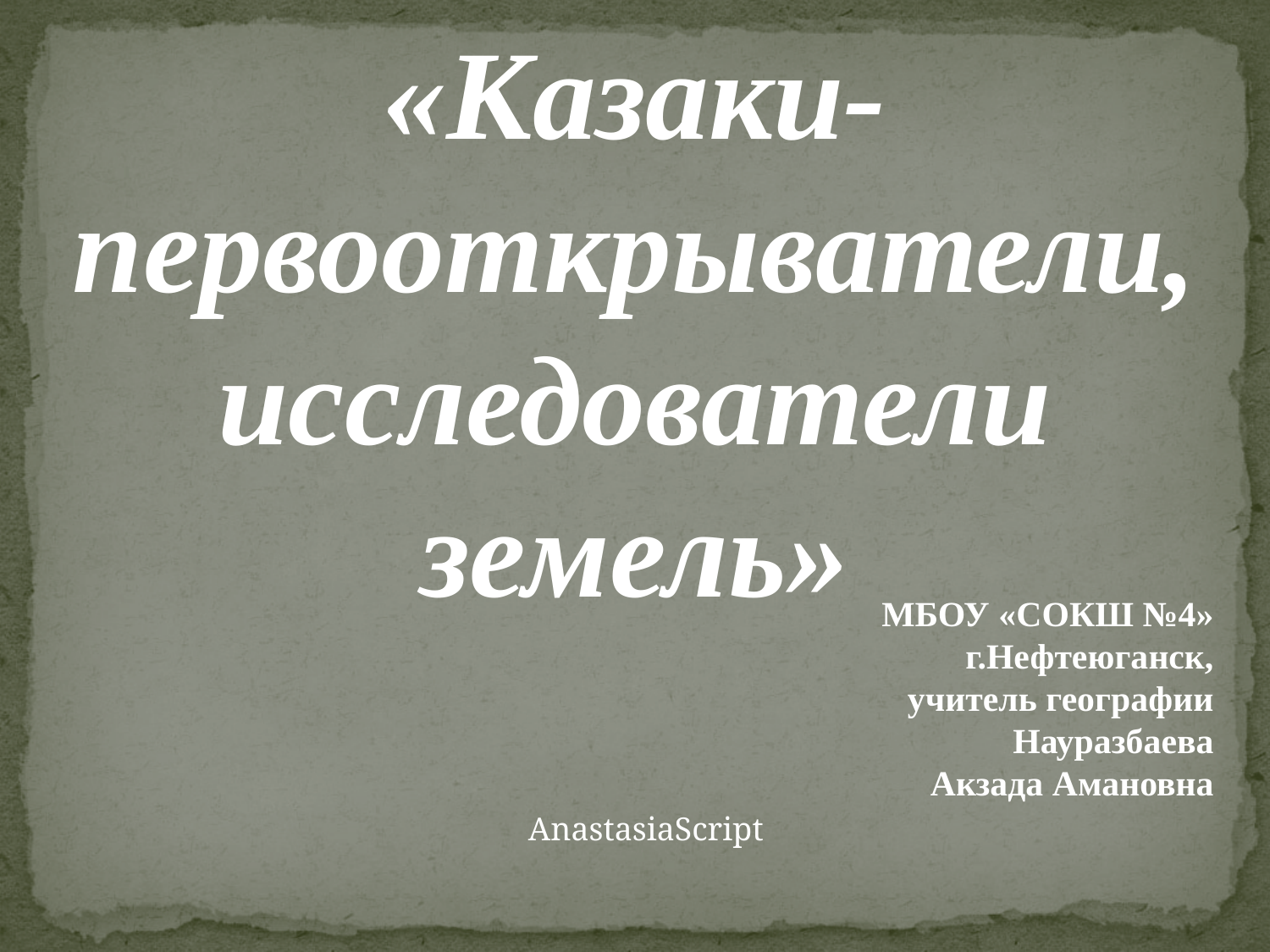

«Казаки-первооткрыватели, исследователи земель»
МБОУ «СОКШ №4» г.Нефтеюганск,
учитель географии
Науразбаева
Акзада Амановна
AnastasiaScript